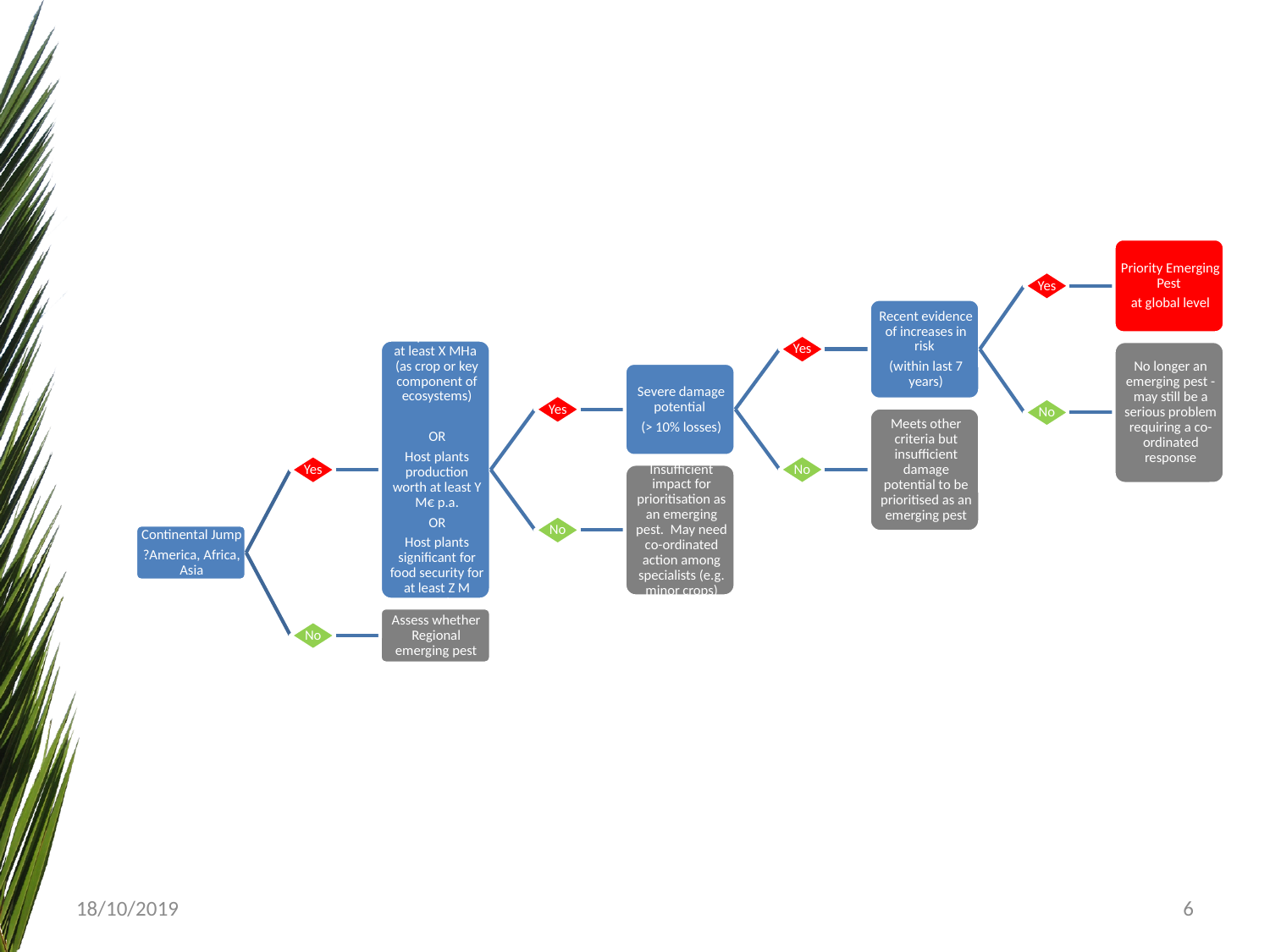

#
3. Emergent pests
Continental Jump
?America, Africa, Asia

Yes

Host plants cover at least X MHa
(as crop or key component of ecosystems)

OR
Host plants production worth at least Y M€ p.a.
OR
Host plants significant for food security for at least Z M people

Yes

Severe damage potential
(> 10% losses)

Yes

Recent evidence of increases in risk
(within last 7 years)

Yes

Priority Emerging Pest
at global level

No

No longer an emerging pest - may still be a serious problem requiring a co-ordinated response

No

Meets other criteria but insufficient damage potential to be prioritised as an emerging pest

No

Insufficient impact for prioritisation as an emerging pest.  May need co-ordinated action among specialists (e.g. minor crops)

No

Assess whether Regional emerging pest
18/10/2019
6